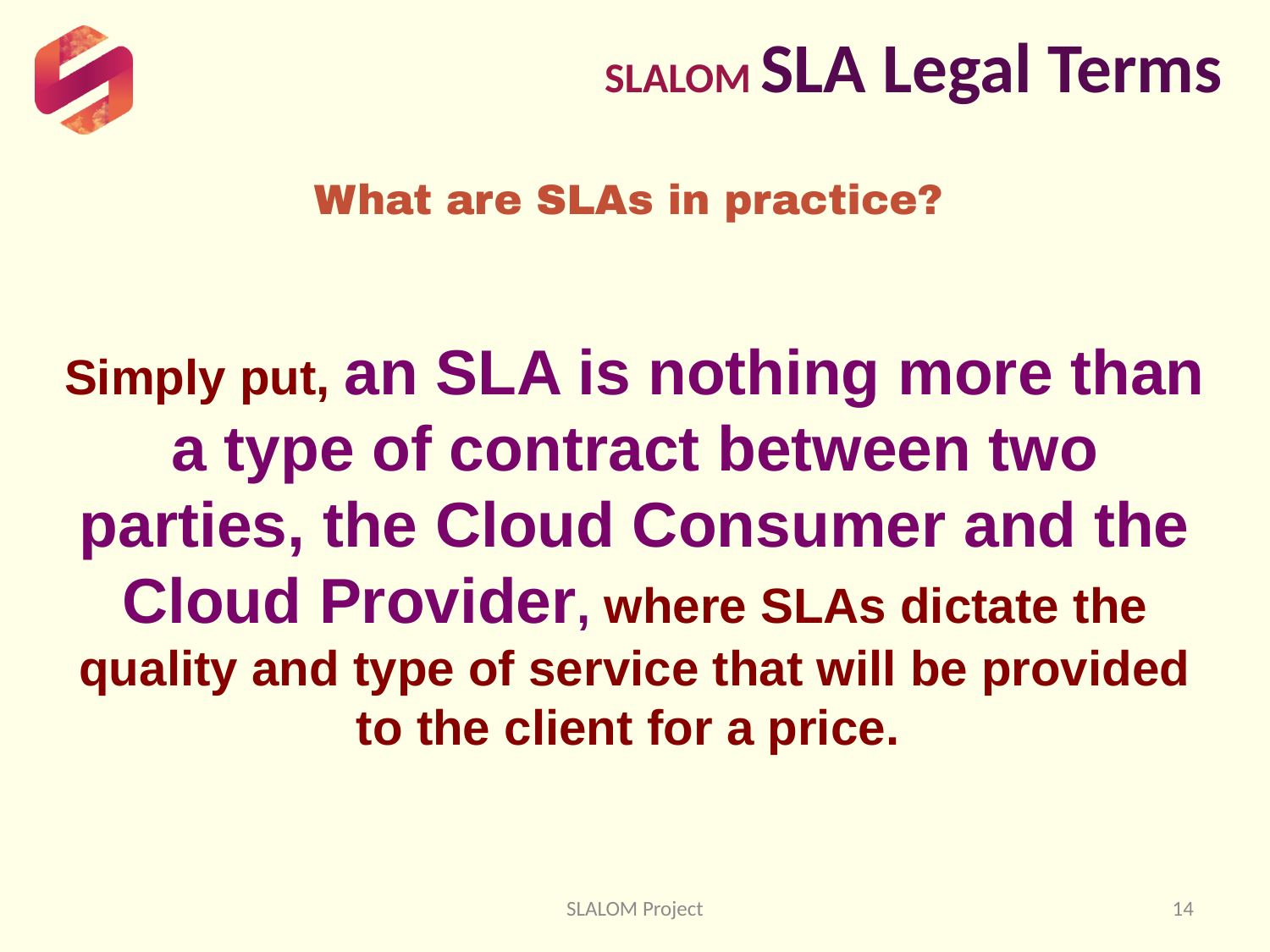

SLALOM SLA Legal Terms
What are SLAs in practice?
Simply put, an SLA is nothing more than a type of contract between two parties, the Cloud Consumer and the Cloud Provider, where SLAs dictate the quality and type of service that will be provided to the client for a price.
SLALOM Project
14